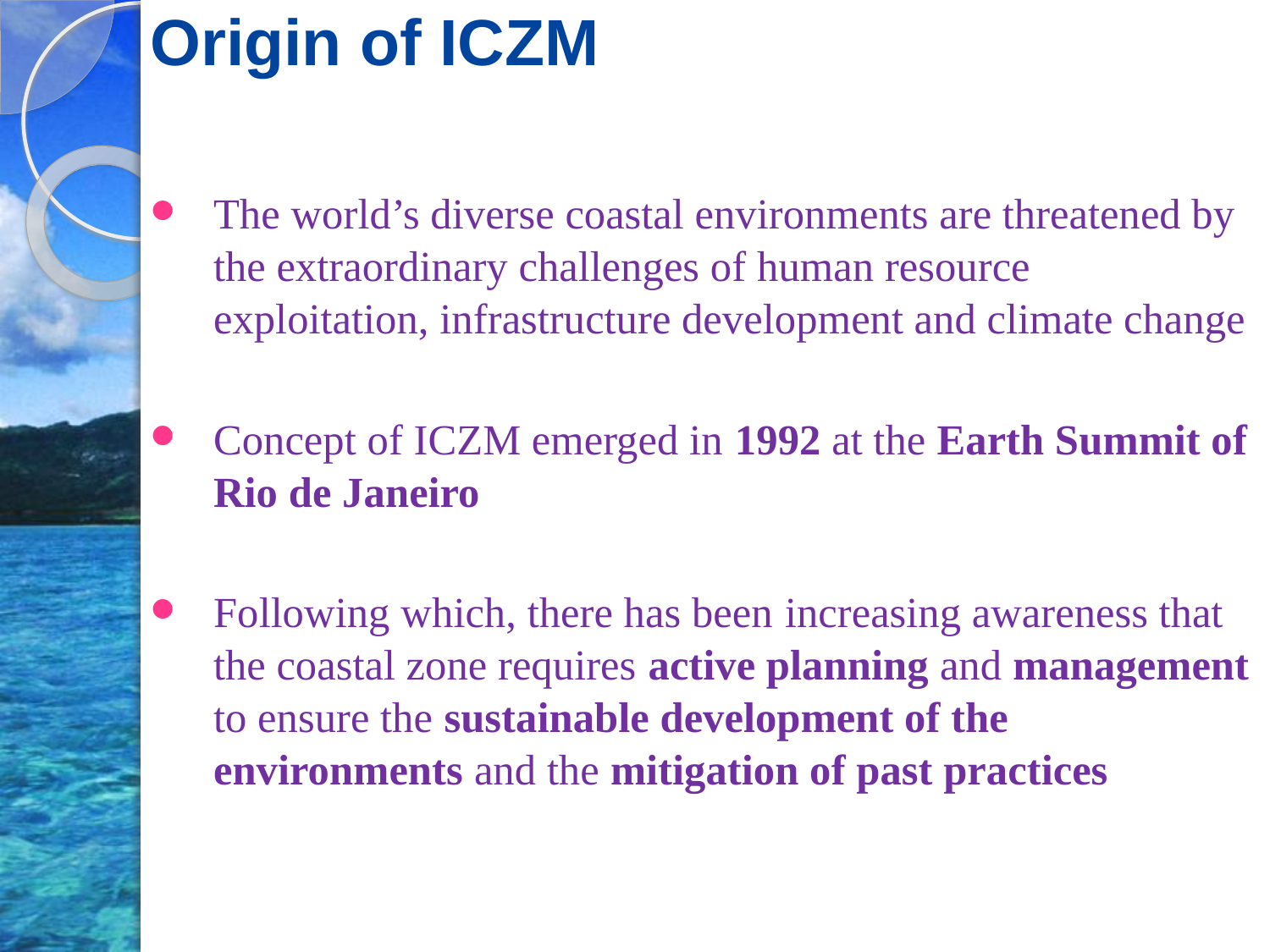

# Origin of ICZM
The world’s diverse coastal environments are threatened by the extraordinary challenges of human resource exploitation, infrastructure development and climate change

Concept of ICZM emerged in 1992 at the Earth Summit of Rio de Janeiro

Following which, there has been increasing awareness that the coastal zone requires active planning and management to ensure the sustainable development of the environments and the mitigation of past practices